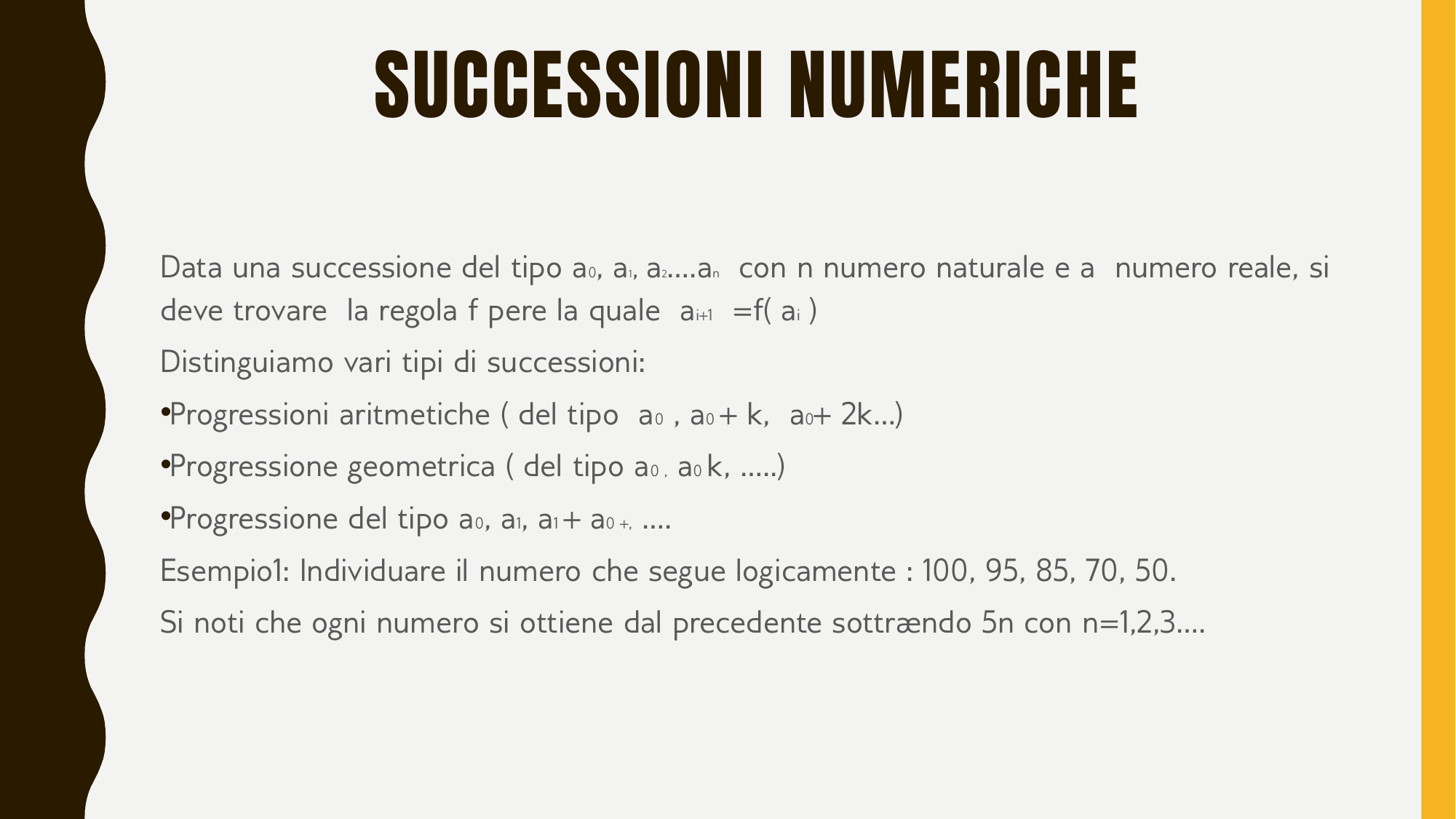

# Successioni numeriche
Data una successione del tipo a0, a1, a2….an  con n numero naturale e a  numero reale, si deve trovare  la regola f pere la quale  ai+1  =f( ai )
Distinguiamo vari tipi di successioni:
Progressioni aritmetiche ( del tipo  a0 , a0 + k,  a0+ 2k…)
Progressione geometrica ( del tipo a0 ,  a0 k, …..)
Progressione del tipo a0, a1, a1 + a0 +,  ….
Esempio1: Individuare il numero che segue logicamente : 100, 95, 85, 70, 50.
Si noti che ogni numero si ottiene dal precedente sottraendo 5n con n=1,2,3….